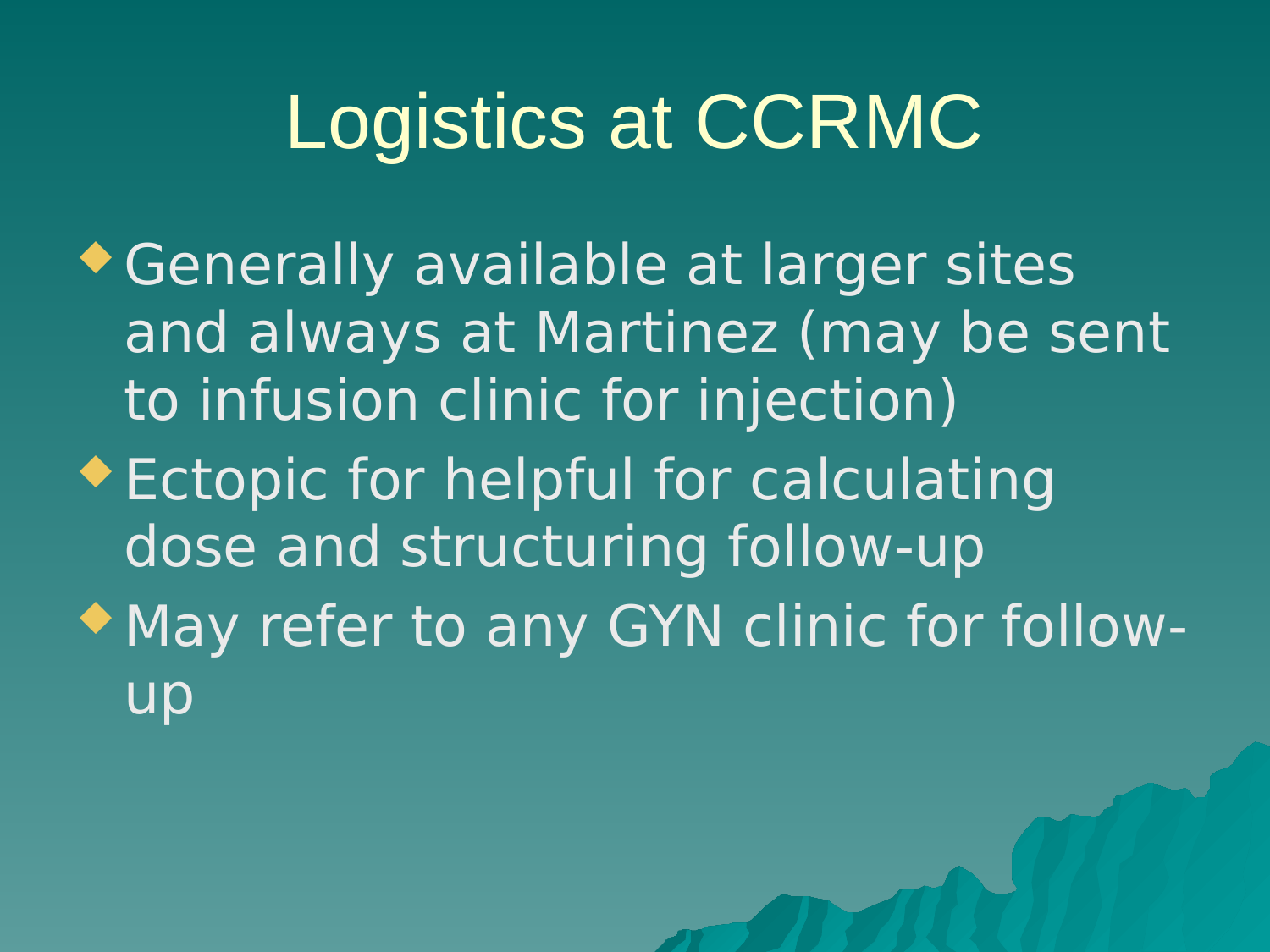

# Logistics at CCRMC
Generally available at larger sites and always at Martinez (may be sent to infusion clinic for injection)
Ectopic for helpful for calculating dose and structuring follow-up
May refer to any GYN clinic for follow-up